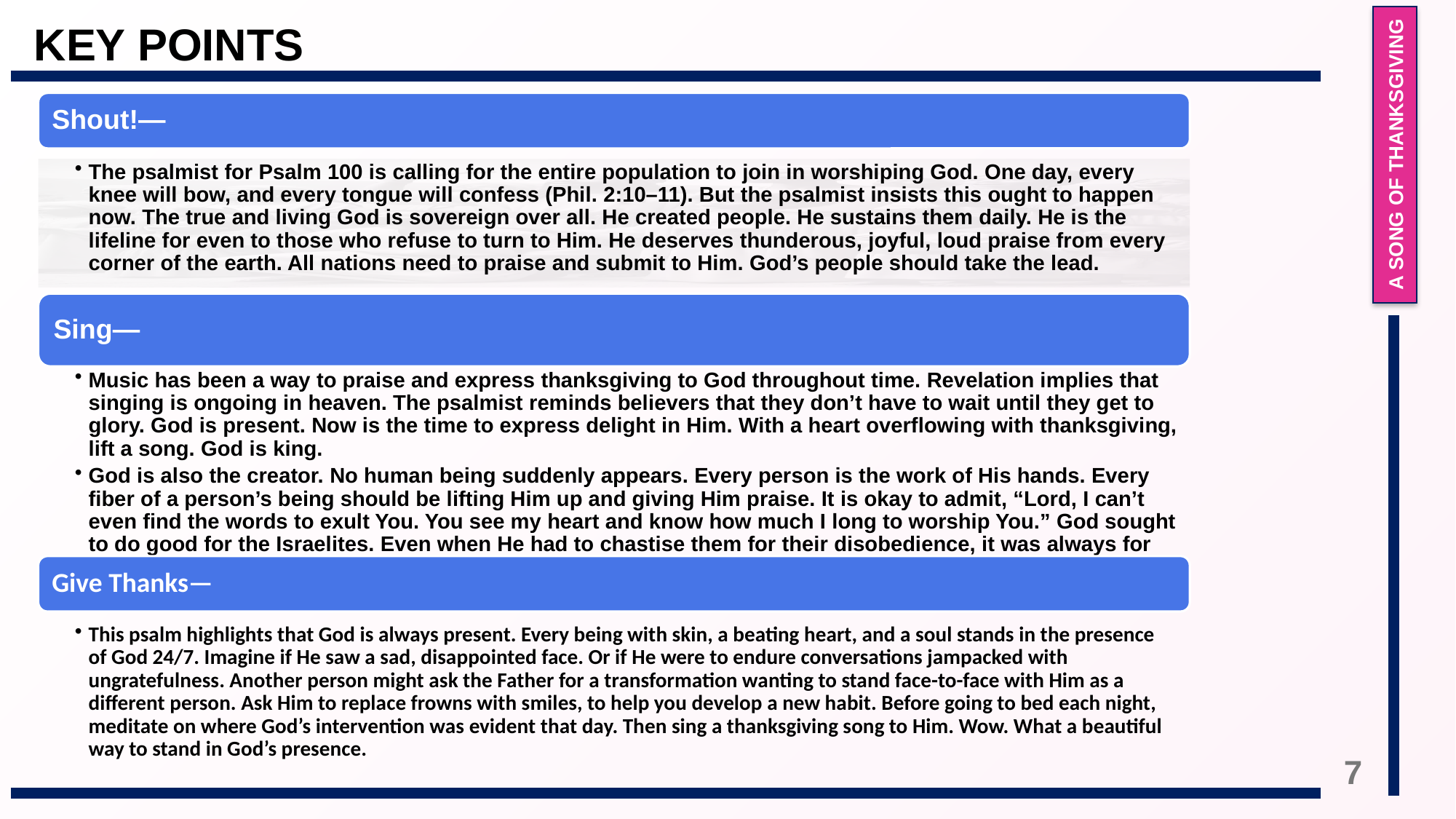

# Key Points
Shout!—
The psalmist for Psalm 100 is calling for the entire population to join in worshiping God. One day, every knee will bow, and every tongue will confess (Phil. 2:10–11). But the psalmist insists this ought to happen now. The true and living God is sovereign over all. He created people. He sustains them daily. He is the lifeline for even to those who refuse to turn to Him. He deserves thunderous, joyful, loud praise from every corner of the earth. All nations need to praise and submit to Him. God’s people should take the lead.
A Song of Thanksgiving
Sing—
Music has been a way to praise and express thanksgiving to God throughout time. Revelation implies that singing is ongoing in heaven. The psalmist reminds believers that they don’t have to wait until they get to glory. God is present. Now is the time to express delight in Him. With a heart overflowing with thanksgiving, lift a song. God is king.
God is also the creator. No human being suddenly appears. Every person is the work of His hands. Every fiber of a person’s being should be lifting Him up and giving Him praise. It is okay to admit, “Lord, I can’t even find the words to exult You. You see my heart and know how much I long to worship You.” God sought to do good for the Israelites. Even when He had to chastise them for their disobedience, it was always for their ultimate good.
Give Thanks—
This psalm highlights that God is always present. Every being with skin, a beating heart, and a soul stands in the presence of God 24/7. Imagine if He saw a sad, disappointed face. Or if He were to endure conversations jampacked with ungratefulness. Another person might ask the Father for a transformation wanting to stand face-to-face with Him as a different person. Ask Him to replace frowns with smiles, to help you develop a new habit. Before going to bed each night, meditate on where God’s intervention was evident that day. Then sing a thanksgiving song to Him. Wow. What a beautiful way to stand in God’s presence.
7